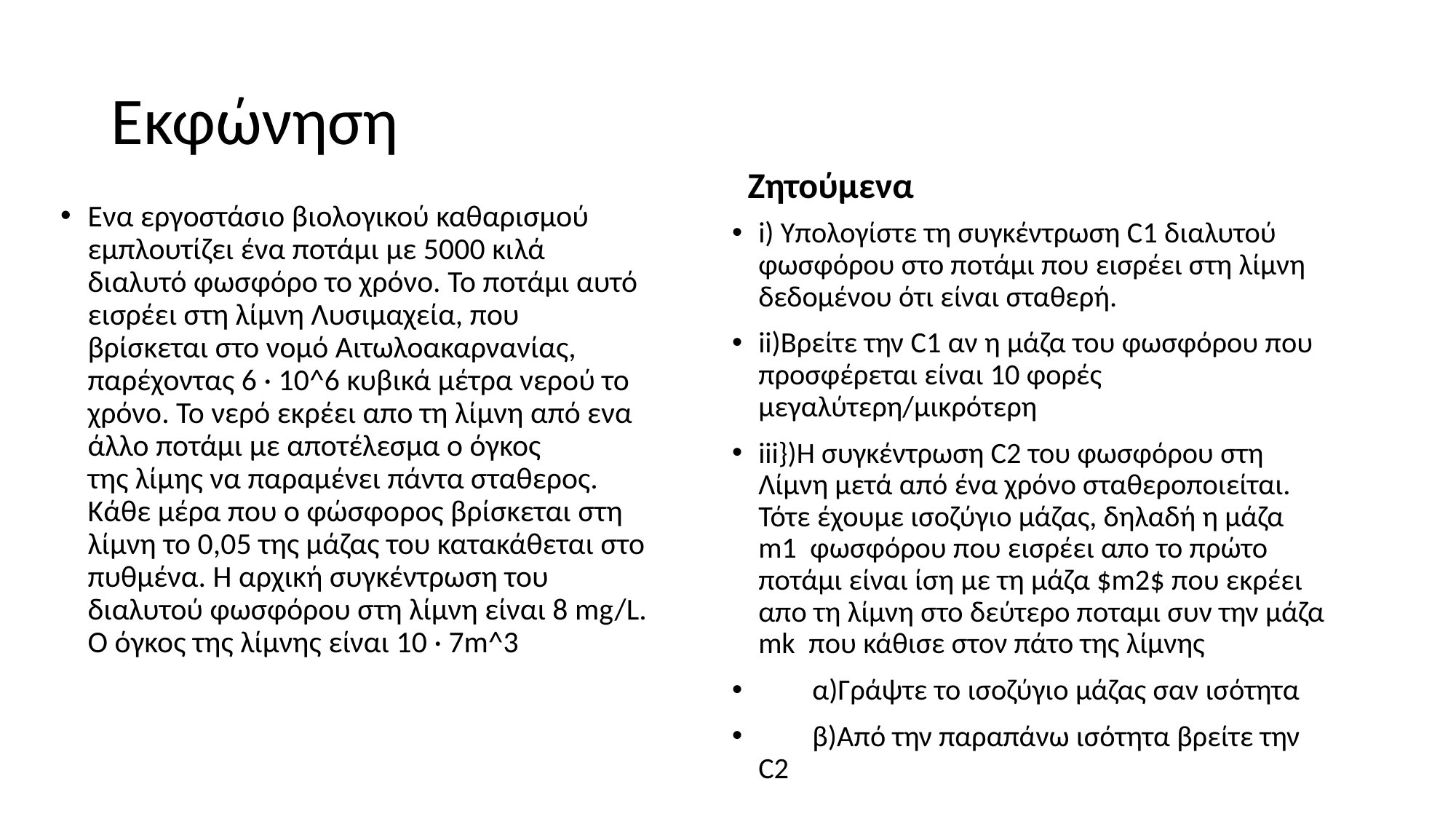

# Εκφώνηση
Ζητούμενα
Ενα εργοστάσιο βιολογικού καθαρισμού εμπλουτίζει ένα ποτάμι με 5000 κιλά
διαλυτό φωσφόρο το χρόνο. Το ποτάμι αυτό εισρέει στη λίμνη Λυσιμαχεία, που
βρίσκεται στο νομό Αιτωλοακαρνανίας, παρέχοντας 6 · 10^6 κυβικά μέτρα νερού το
χρόνο. Το νερό εκρέει απο τη λίμνη από ενα άλλο ποτάμι με αποτέλεσμα ο όγκος
της λίμης να παραμένει πάντα σταθερος. Κάθε μέρα που ο φώσφορος βρίσκεται στη
λίμνη το 0,05 της μάζας του κατακάθεται στο πυθμένα. Η αρχική συγκέντρωση του
διαλυτού φωσφόρου στη λίμνη είναι 8 mg/L. Ο όγκος της λίμνης είναι 10 · 7m^3
i) Υπολογίστε τη συγκέντρωση C1 διαλυτού φωσφόρου στο ποτάμι που εισρέει στη λίμνη δεδομένου ότι είναι σταθερή.
ii)Βρείτε την C1 αν η μάζα του φωσφόρου που προσφέρεται είναι 10 φορές μεγαλύτερη/μικρότερη
iii})Η συγκέντρωση C2 του φωσφόρου στη Λίμνη μετά από ένα χρόνο σταθεροποιείται. Τότε έχουμε ισοζύγιο μάζας, δηλαδή η μάζα m1  φωσφόρου που εισρέει απο το πρώτο ποτάμι είναι ίση με τη μάζα $m2$ που εκρέει απο τη λίμνη στο δεύτερο ποταμι συν την μάζα mk  που κάθισε στον πάτο της λίμνης
        α)Γράψτε το ισοζύγιο μάζας σαν ισότητα
        β)Από την παραπάνω ισότητα βρείτε την C2